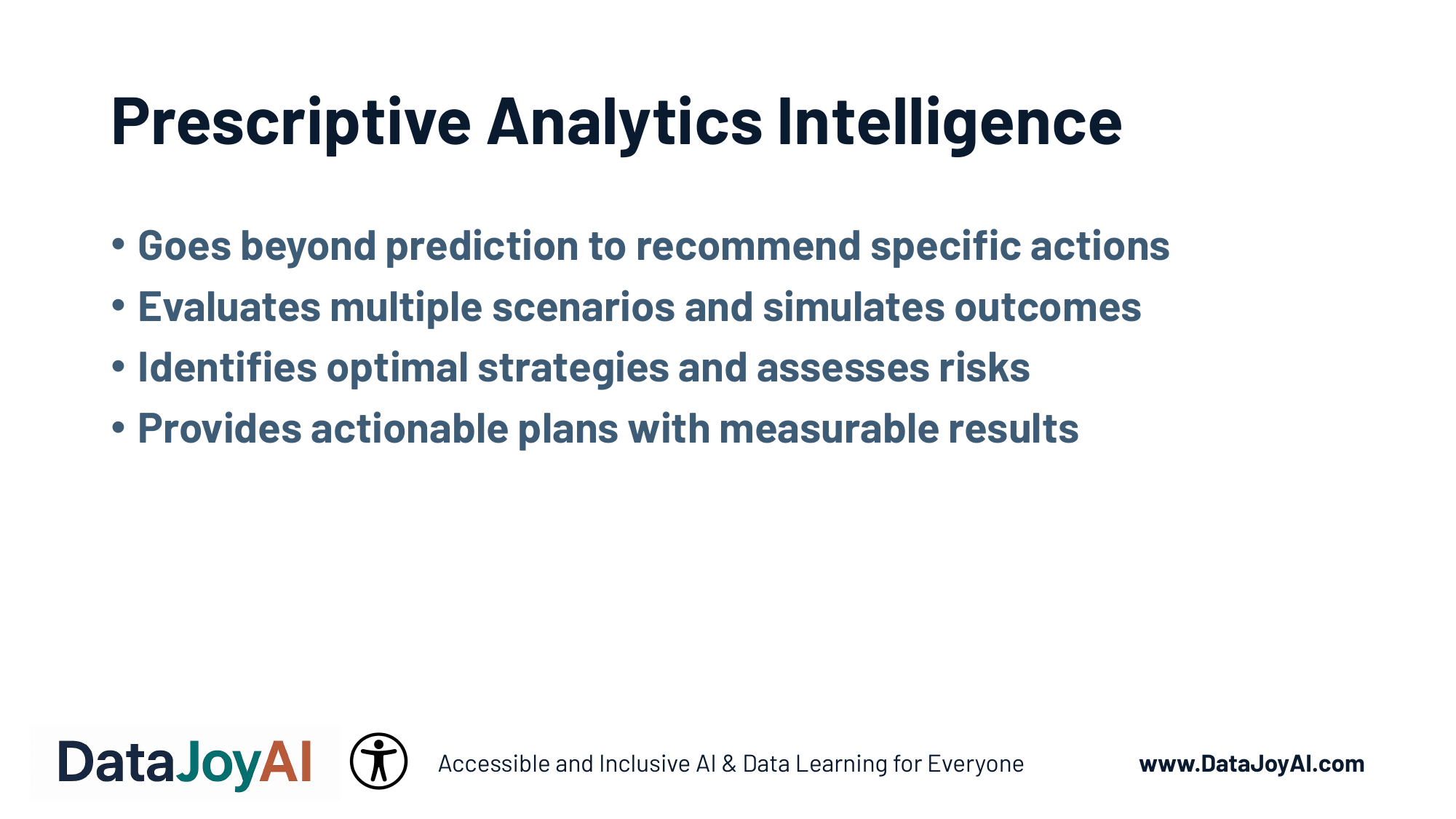

# Prescriptive Analytics Intelligence
Goes beyond prediction to recommend specific actions
Evaluates multiple scenarios and simulates outcomes
Identifies optimal strategies and assesses risks
Provides actionable plans with measurable results